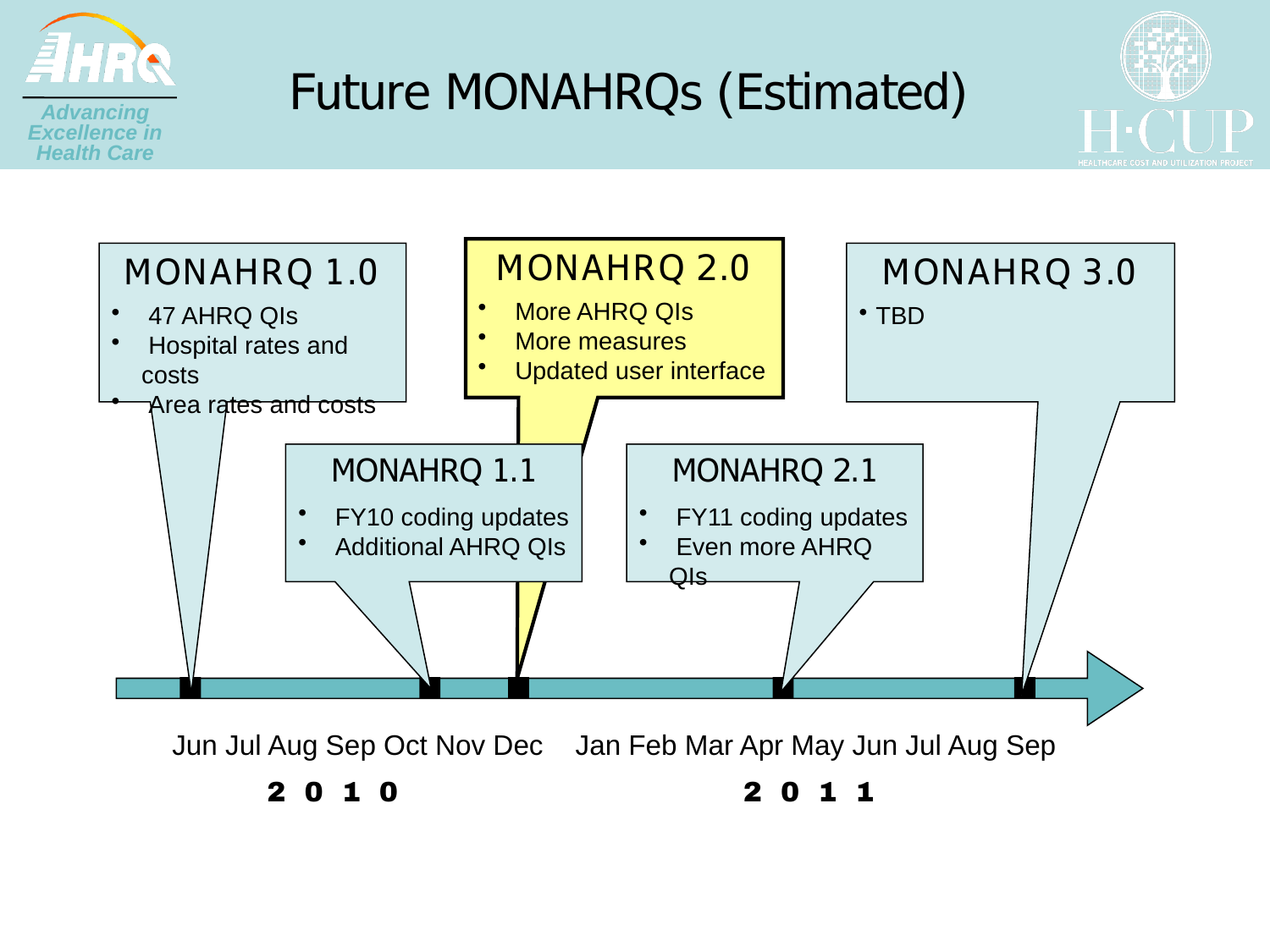

# Future MONAHRQs (Estimated)
MONAHRQ 2.0

 More AHRQ QIs
 More measures
 Updated user interface

MONAHRQ 1.0

 47 AHRQ QIs
 Hospital rates and costs
 Area rates and costs
MONAHRQ 3.0

TBD
MONAHRQ 1.1

 FY10 coding updates
 Additional AHRQ QIs
MONAHRQ 2.1

 FY11 coding updates
 Even more AHRQ QIs

Jun Jul Aug Sep Oct Nov Dec
Jan Feb Mar Apr May Jun Jul Aug Sep
2  0  1  0
2  0  1  1